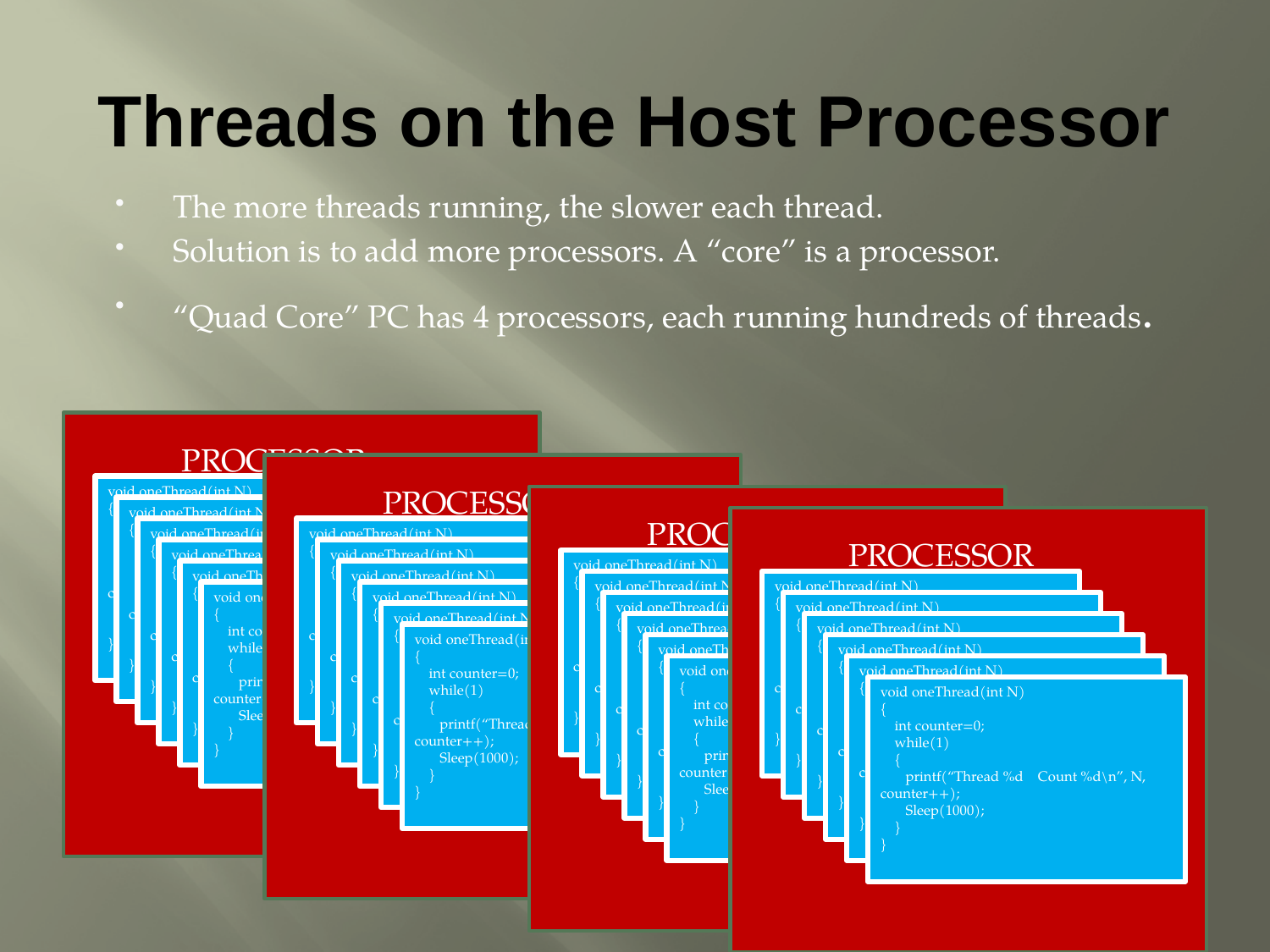

# Threads on the Host Processor
The more threads running, the slower each thread.
Solution is to add more processors. A “core” is a processor.
“Quad Core” PC has 4 processors, each running hundreds of threads.

PROCESSOR

void oneThread(int N)
{
    int counter=0;
    while(1)
    {
       printf(“Thread %d    Count %d\n”, N, counter++);
       Sleep(1000);
    }
}

PROCESSOR

void oneThread(int N)
{
    int counter=0;
    while(1)
    {
       printf(“Thread %d    Count %d\n”, N, counter++);
       Sleep(1000);
    }
}

PROCESSOR

void oneThread(int N)
{
    int counter=0;
    while(1)
    {
       printf(“Thread %d    Count %d\n”, N, counter++);
       Sleep(1000);
    }
}

void oneThread(int N)
{
    int counter=0;
    while(1)
    {
       printf(“Thread %d    Count %d\n”, N, counter++);
       Sleep(1000);
    }
}

PROCESSOR
void oneThread(int N)
{
    int counter=0;
    while(1)
    {
       printf(“Thread %d    Count %d\n”, N, counter++);
       Sleep(1000);
    }
}

void oneThread(int N)
{
    int counter=0;
    while(1)
    {
       printf(“Thread %d    Count %d\n”, N, counter++);
       Sleep(1000);
    }
}

void oneThread(int N)
{
    int counter=0;
    while(1)
    {
       printf(“Thread %d    Count %d\n”, N, counter++);
       Sleep(1000);
    }
}

void oneThread(int N)
{
    int counter=0;
    while(1)
    {
       printf(“Thread %d    Count %d\n”, N, counter++);
       Sleep(1000);
    }
}

void oneThread(int N)
{
    int counter=0;
    while(1)
    {
       printf(“Thread %d    Count %d\n”, N, counter++);
       Sleep(1000);
    }
}

void oneThread(int N)
{
    int counter=0;
    while(1)
    {
       printf(“Thread %d    Count %d\n”, N, counter++);
       Sleep(1000);
    }
}

void oneThread(int N)
{
    int counter=0;
    while(1)
    {
       printf(“Thread %d    Count %d\n”, N, counter++);
       Sleep(1000);
    }
}

void oneThread(int N)
{
    int counter=0;
    while(1)
    {
       printf(“Thread %d    Count %d\n”, N, counter++);
       Sleep(1000);
    }
}

void oneThread(int N)
{
    int counter=0;
    while(1)
    {
       printf(“Thread %d    Count %d\n”, N, counter++);
       Sleep(1000);
    }
}

void oneThread(int N)
{
    int counter=0;
    while(1)
    {
       printf(“Thread %d    Count %d\n”, N, counter++);
       Sleep(1000);
    }
}

void oneThread(int N)
{
    int counter=0;
    while(1)
    {
       printf(“Thread %d    Count %d\n”, N, counter++);
       Sleep(1000);
    }
}

void oneThread(int N)
{
    int counter=0;
    while(1)
    {
       printf(“Thread %d    Count %d\n”, N, counter++);
       Sleep(1000);
    }
}

void oneThread(int N)
{
    int counter=0;
    while(1)
    {
       printf(“Thread %d    Count %d\n”, N, counter++);
       Sleep(1000);
    }
}

void oneThread(int N)
{
    int counter=0;
    while(1)
    {
       printf(“Thread %d    Count %d\n”, N, counter++);
       Sleep(1000);
    }
}

void oneThread(int N)
{
    int counter=0;
    while(1)
    {
       printf(“Thread %d    Count %d\n”, N, counter++);
       Sleep(1000);
    }
}

void oneThread(int N)
{
    int counter=0;
    while(1)
    {
       printf(“Thread %d    Count %d\n”, N, counter++);
       Sleep(1000);
    }
}

void oneThread(int N)
{
    int counter=0;
    while(1)
    {
       printf(“Thread %d    Count %d\n”, N, counter++);
       Sleep(1000);
    }
}

void oneThread(int N)
{
    int counter=0;
    while(1)
    {
       printf(“Thread %d    Count %d\n”, N, counter++);
       Sleep(1000);
    }
}

void oneThread(int N)
{
    int counter=0;
    while(1)
    {
       printf(“Thread %d    Count %d\n”, N, counter++);
       Sleep(1000);
    }
}

void oneThread(int N)
{
    int counter=0;
    while(1)
    {
       printf(“Thread %d    Count %d\n”, N, counter++);
       Sleep(1000);
    }
}